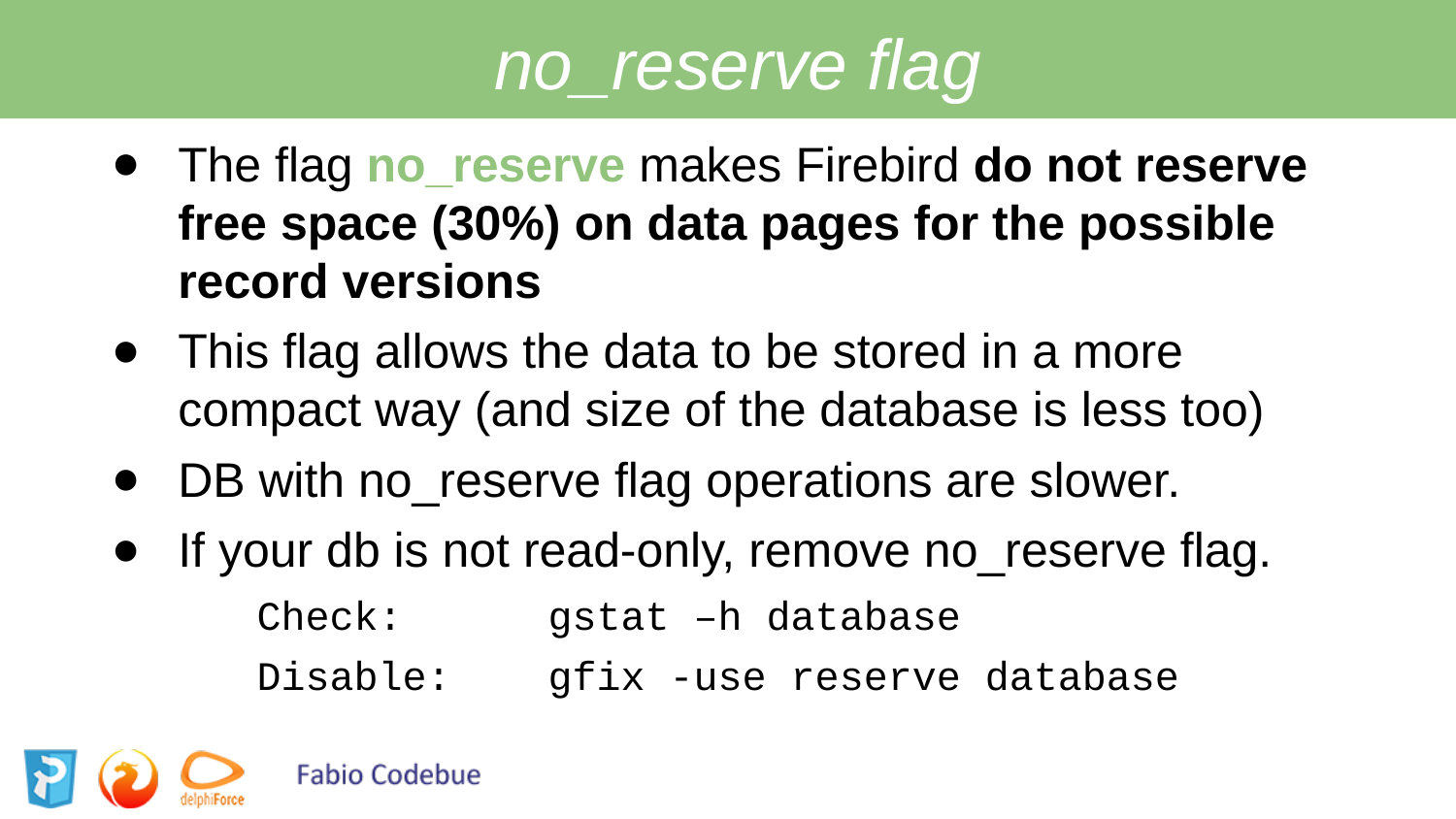

no_reserve flag
The flag no_reserve makes Firebird do not reserve free space (30%) on data pages for the possible record versions
This flag allows the data to be stored in a more compact way (and size of the database is less too)
DB with no_reserve flag operations are slower.
If your db is not read-only, remove no_reserve flag.
	Check: 	gstat –h database
	Disable:	gfix -use reserve database